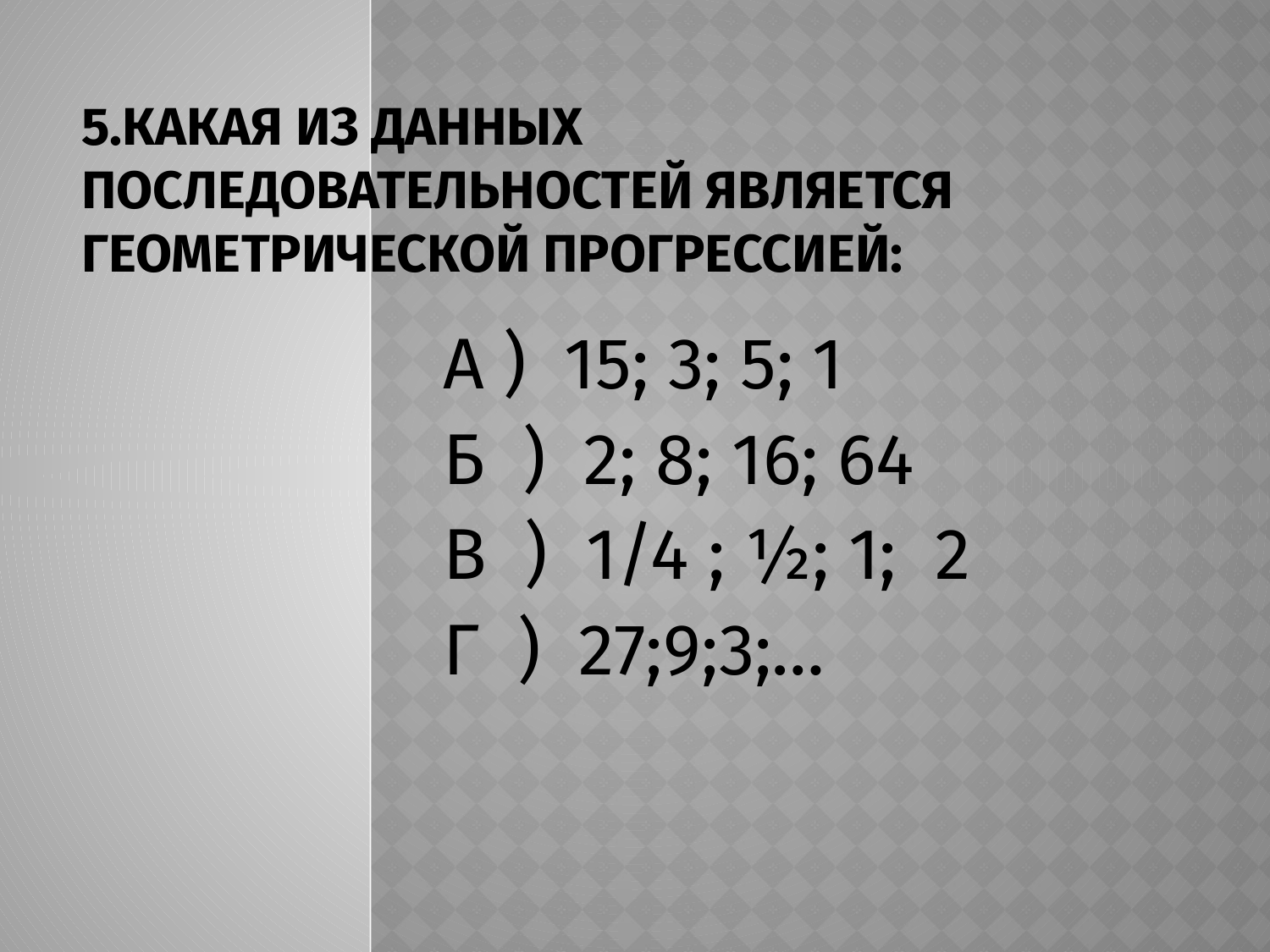

# 5.Какая из данных последовательностей является геометрической прогрессией:
А )  15; 3; 5; 1
Б  )  2; 8; 16; 64
В  )  1/4 ; ½; 1;  2
Г  )  27;9;3;…